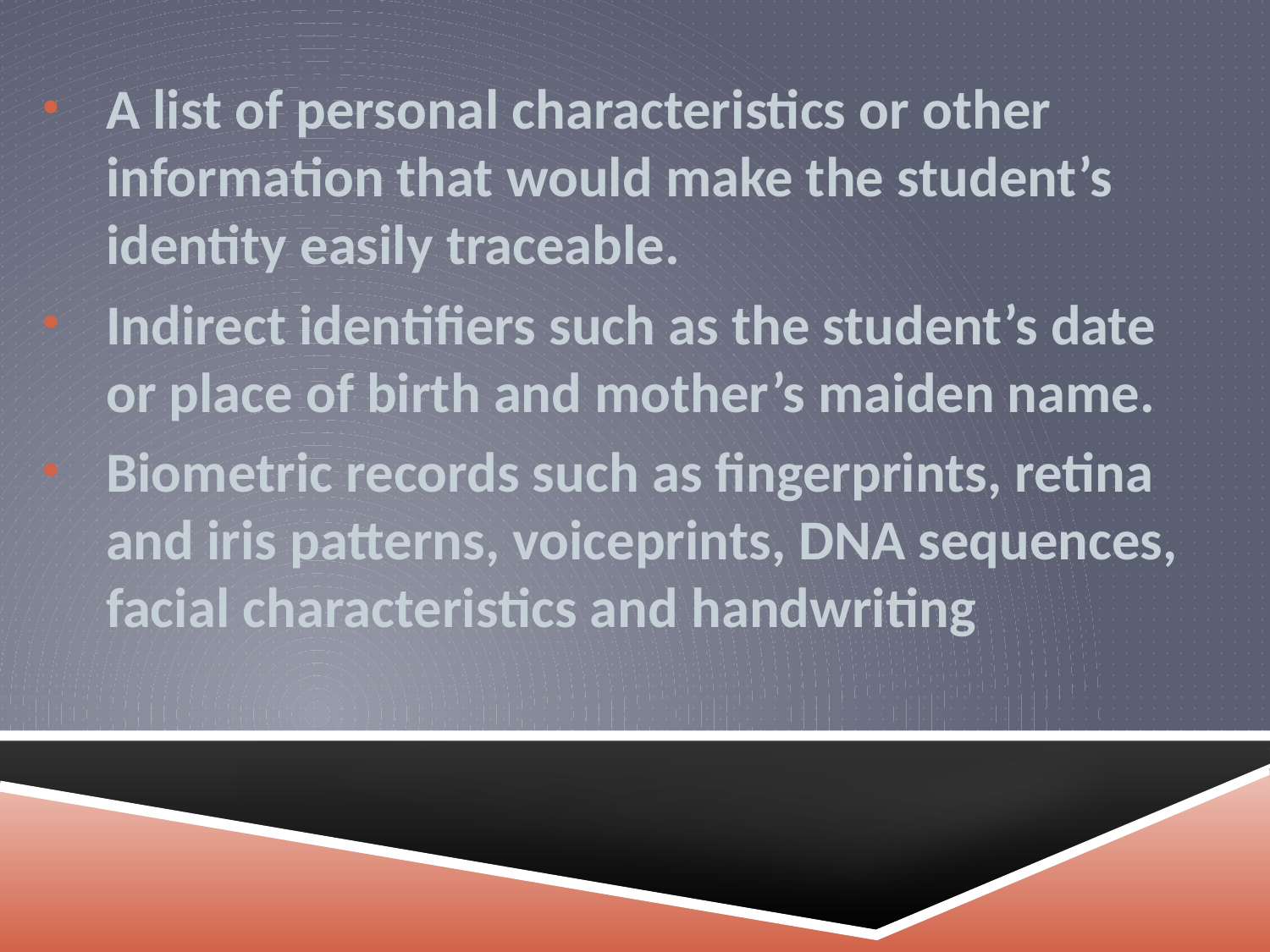

A list of personal characteristics or other information that would make the student’s identity easily traceable.
Indirect identifiers such as the student’s date or place of birth and mother’s maiden name.
Biometric records such as fingerprints, retina and iris patterns, voiceprints, DNA sequences, facial characteristics and handwriting